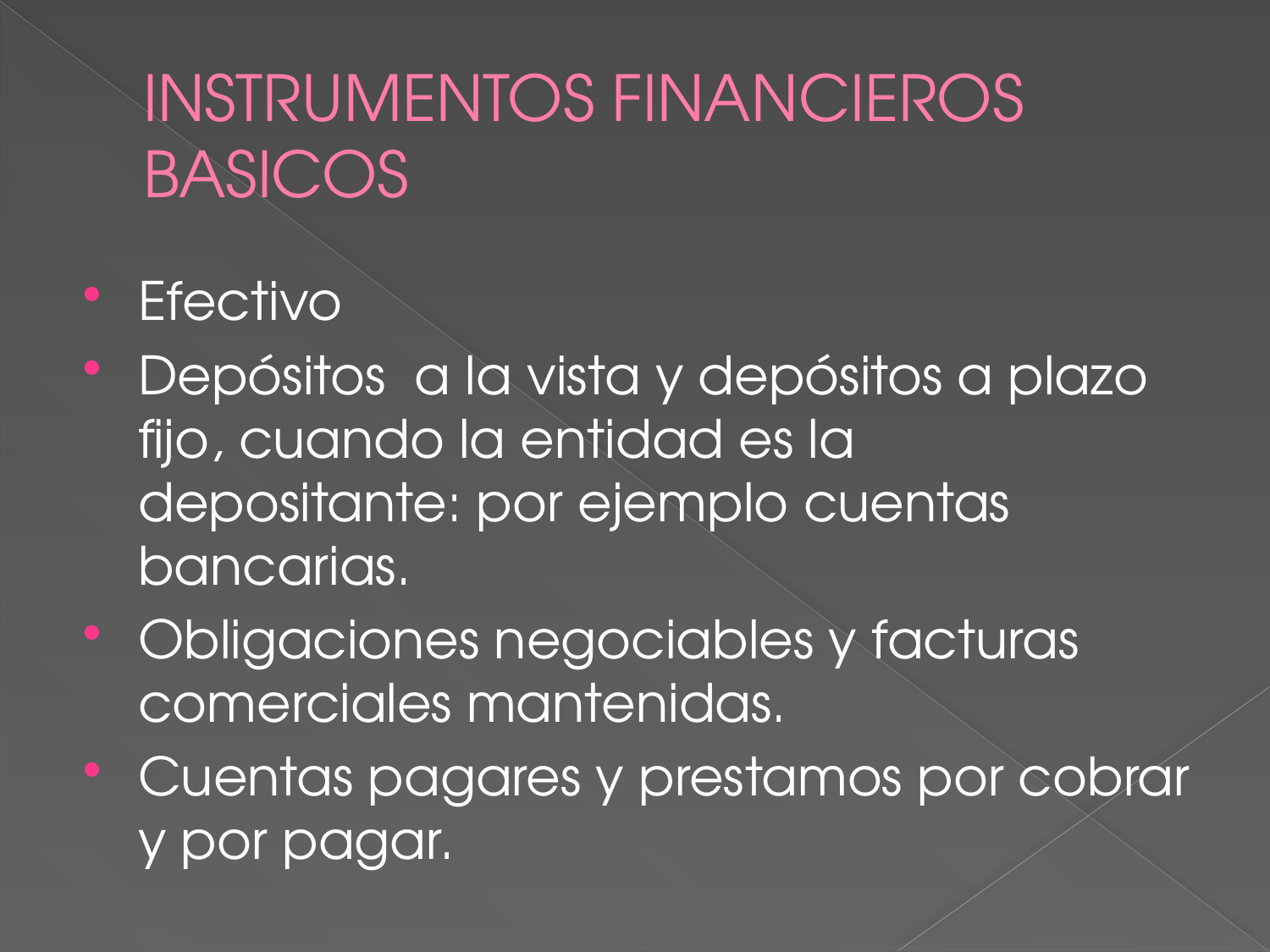

# INSTRUMENTOS FINANCIEROS BASICOS
Efectivo
Depósitos  a la vista y depósitos a plazo fijo, cuando la entidad es la depositante: por ejemplo cuentas bancarias.
Obligaciones negociables y facturas comerciales mantenidas.
Cuentas pagares y prestamos por cobrar y por pagar.